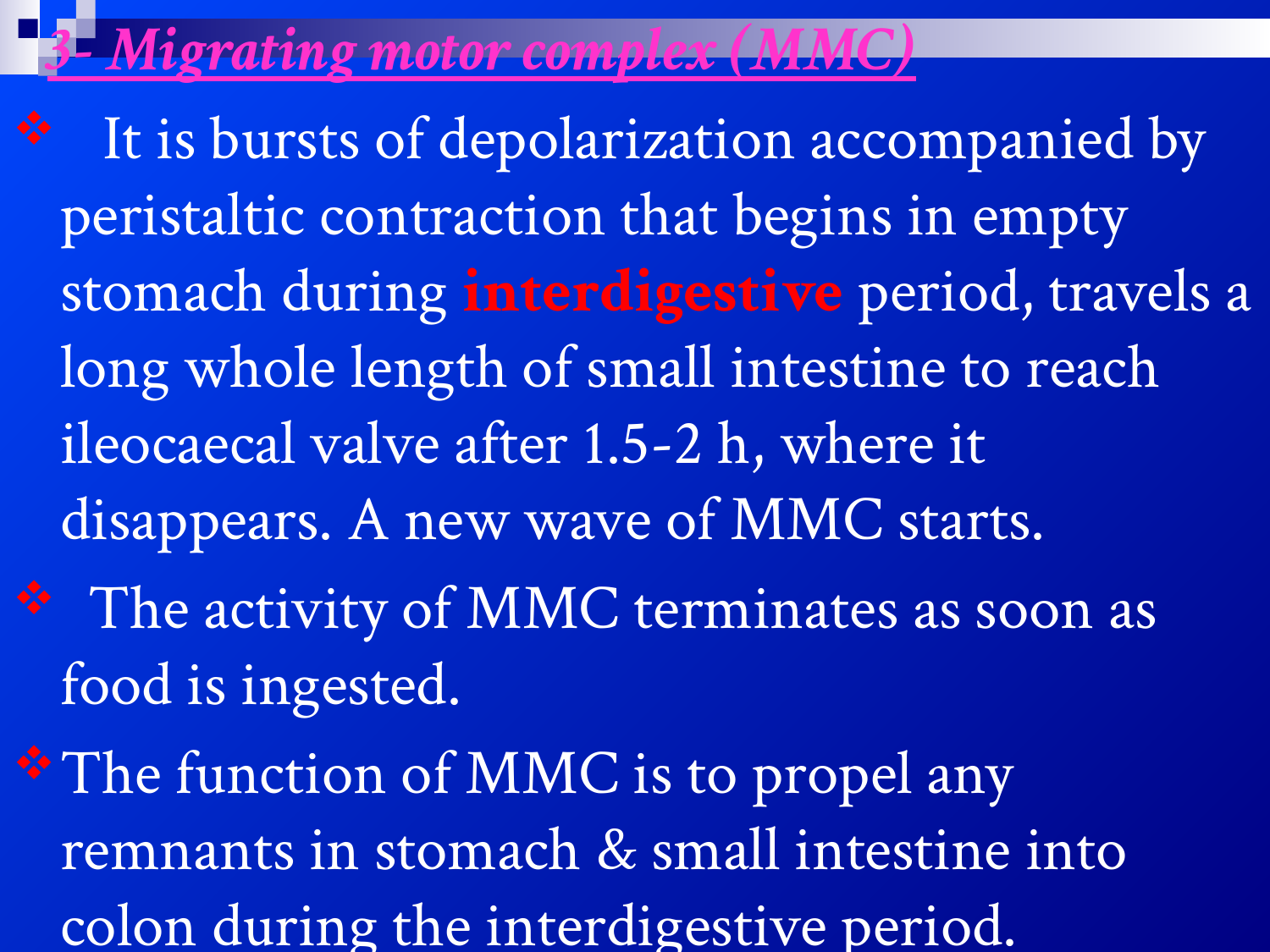

3- Migrating motor complex (MMC)
   It is bursts of depolarization accompanied by peristaltic contraction that begins in empty stomach during interdigestive period, travels a long whole length of small intestine to reach ileocaecal valve after 1.5-2 h, where it disappears. A new wave of MMC starts.
  The activity of MMC terminates as soon as food is ingested.
The function of MMC is to propel any remnants in stomach & small intestine into colon during the interdigestive period.